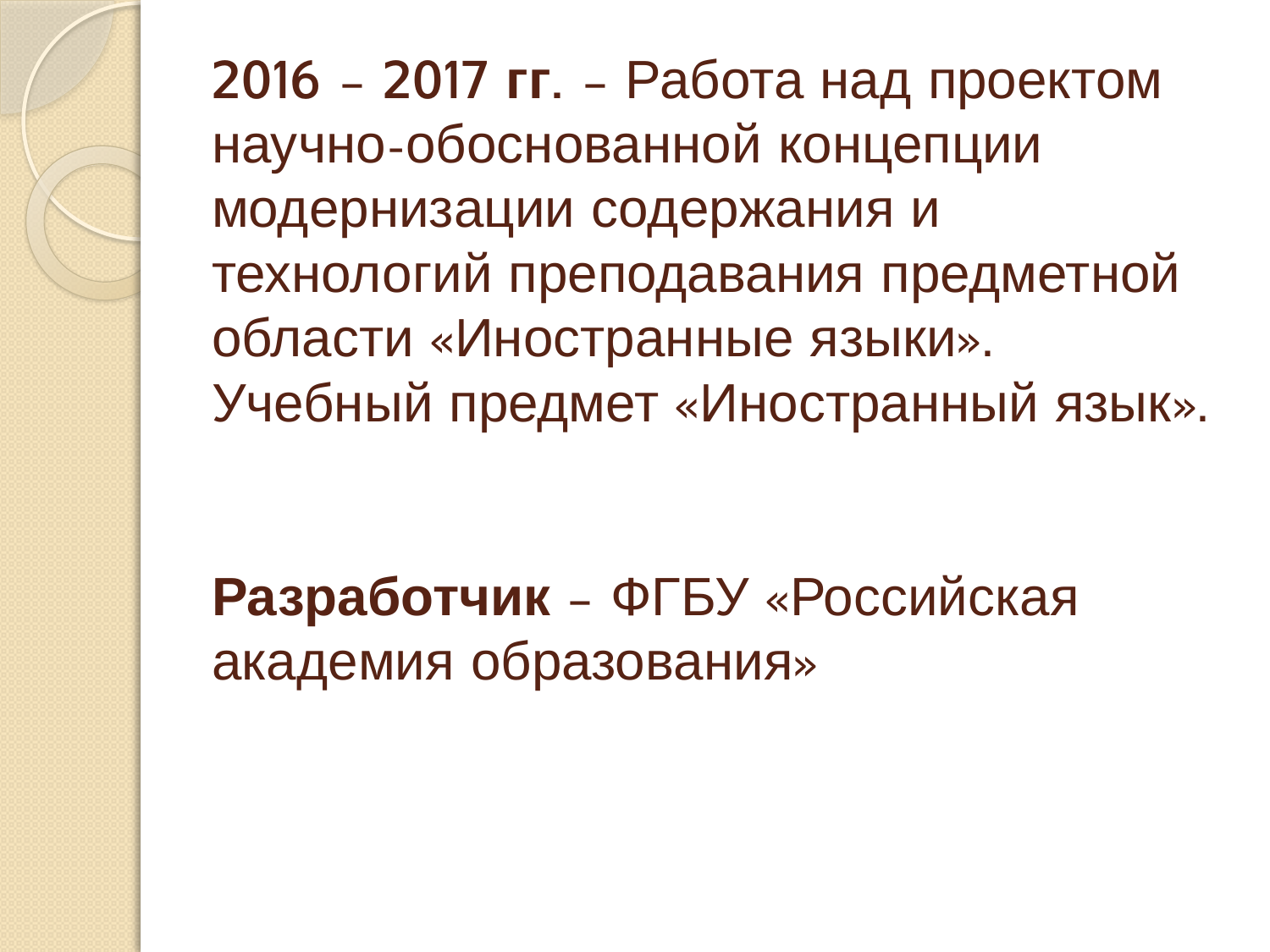

# 2016 – 2017 гг. – Работа над проектом научно-обоснованной концепции модернизации содержания и технологий преподавания предметной области «Иностранные языки».  Учебный предмет «Иностранный язык». Разработчик – ФГБУ «Российская академия образования»